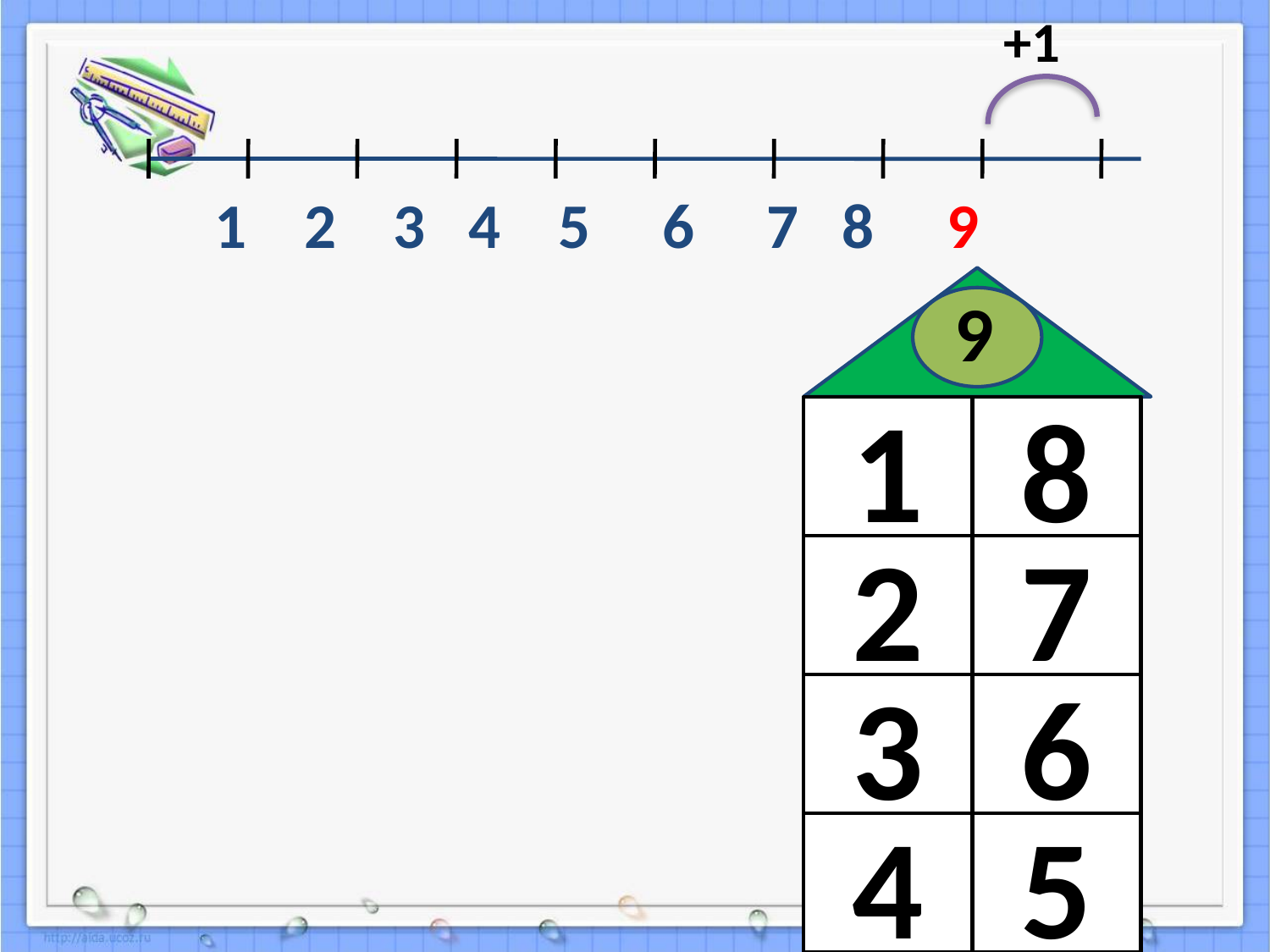

+1

   1    2    3   4    5     6     7   8     9

9

1
8
2
7
3
6
4
5